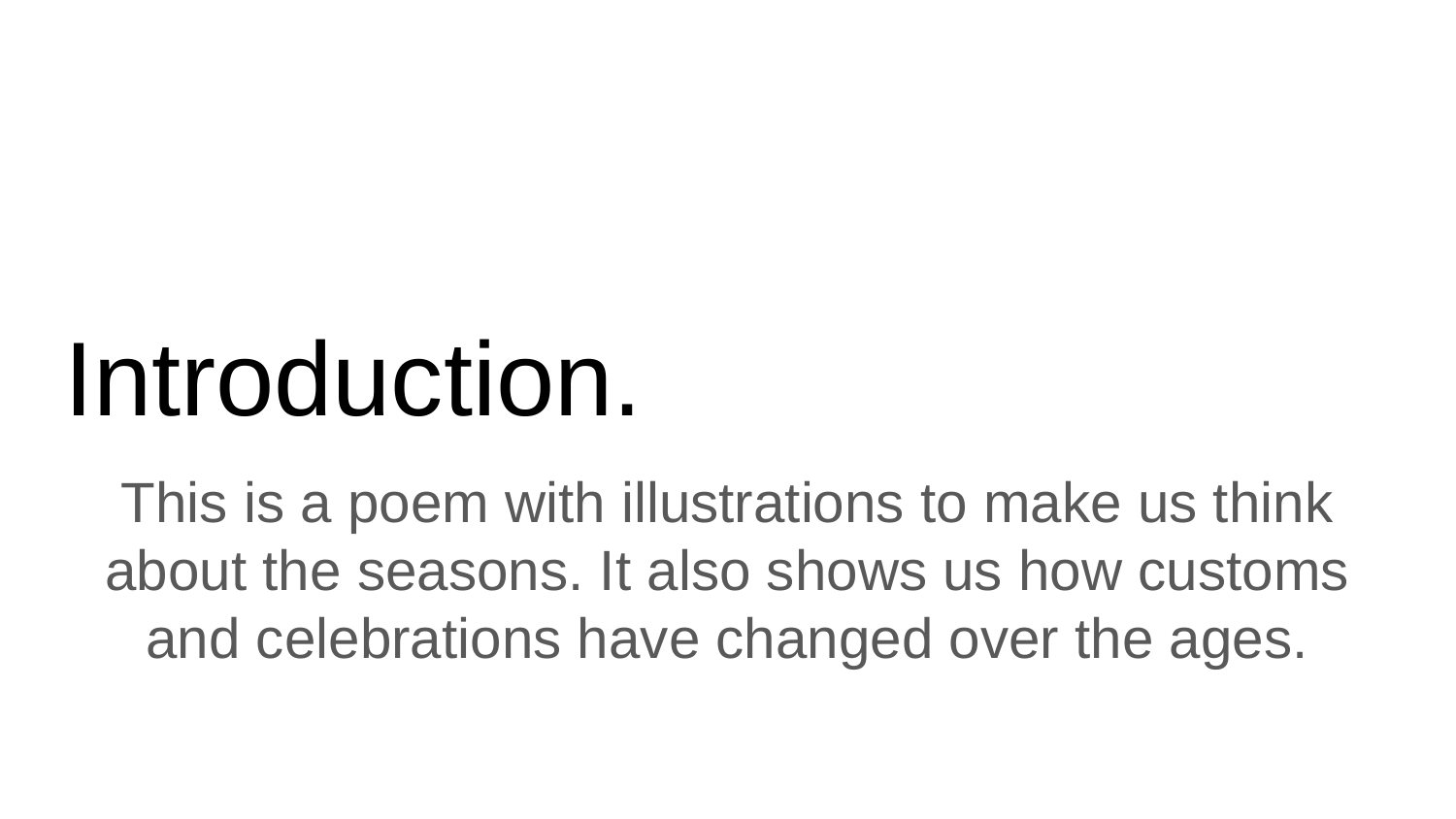

# Introduction.
This is a poem with illustrations to make us think about the seasons. It also shows us how customs and celebrations have changed over the ages.